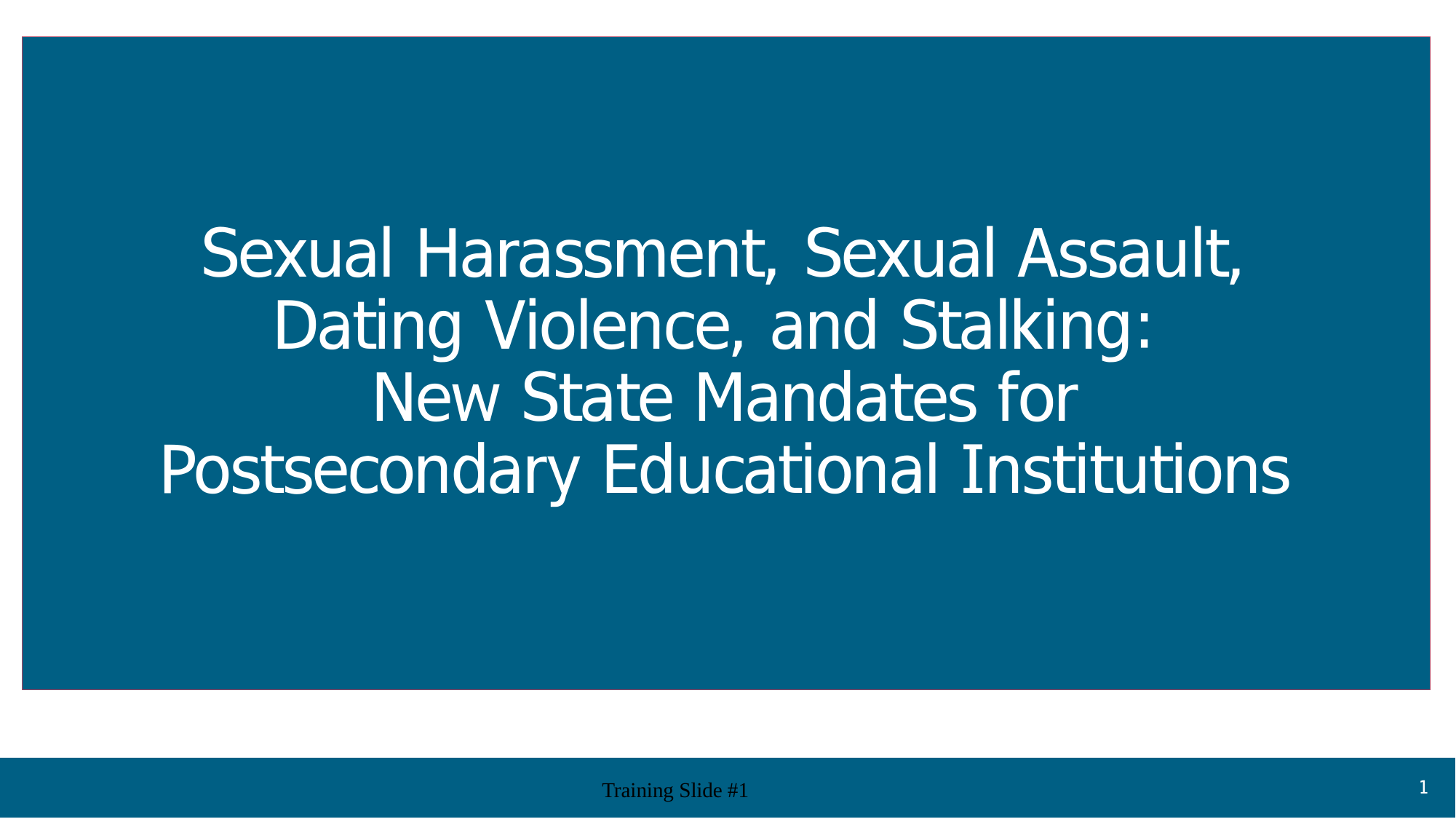

# Sexual Harassment, Sexual Assault, Dating Violence, and Stalking: New State Mandates for Postsecondary Educational Institutions
1
Training Slide #1